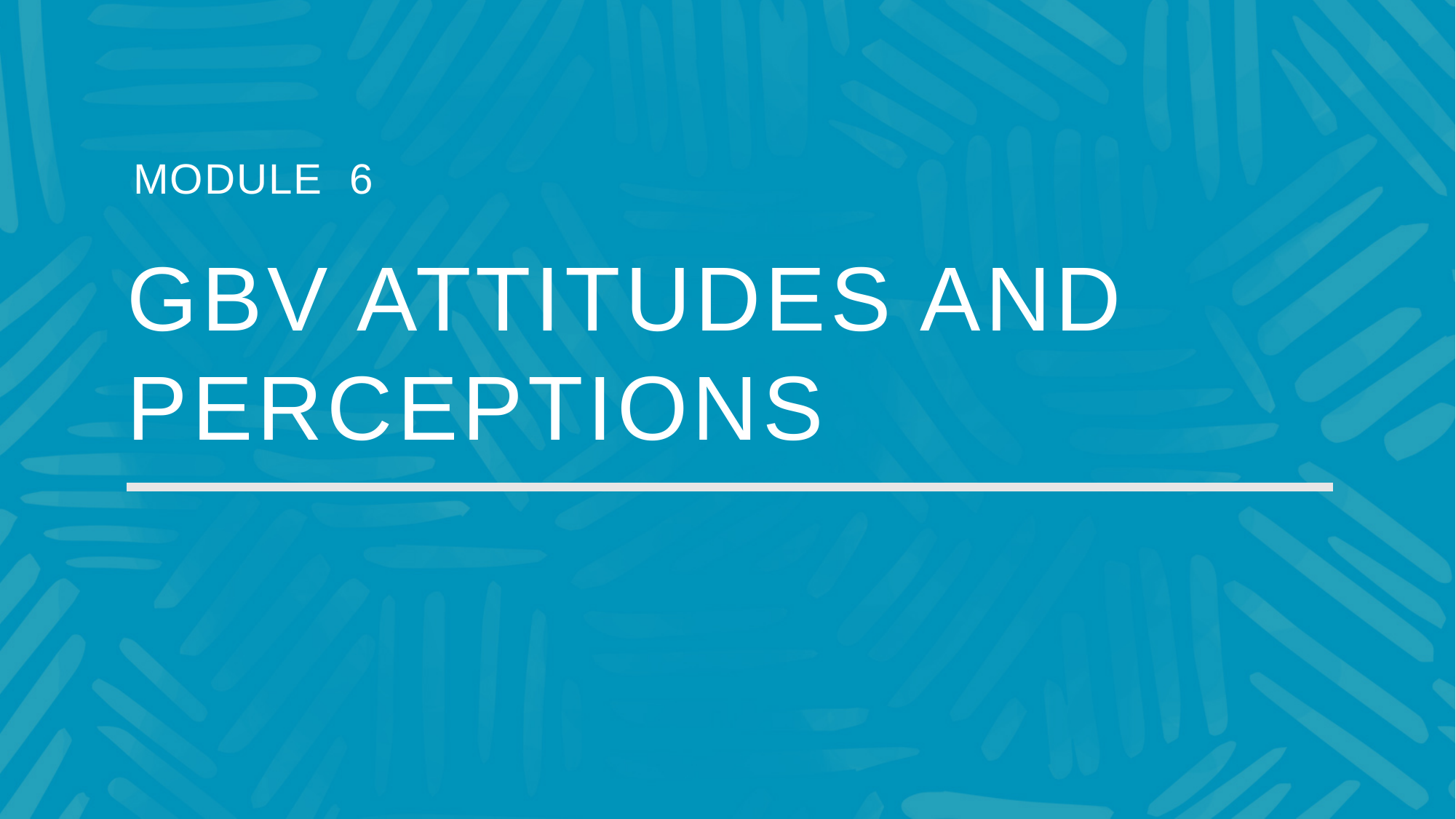

MODULE  6
# GBV ATTITUDES AND PERCEPTIONS